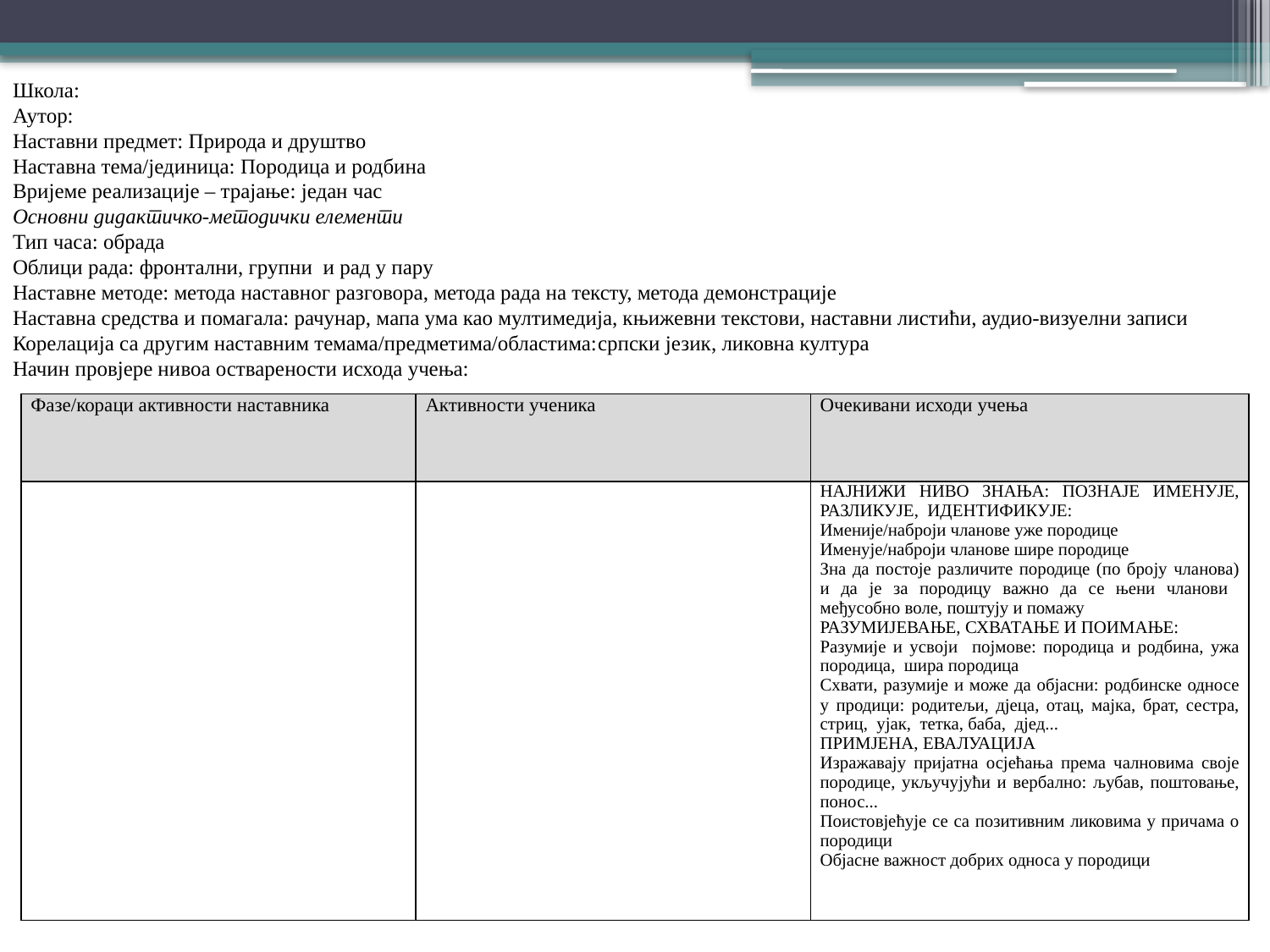

Школа:
Аутор:
Наставни предмет: Природа и друштво
Наставна тема/јединица: Породица и родбина
Вријеме реализације – трајањe: један час
Основни дидактичко-методички елементи
Тип часа: обрада
Облици рада: фронтални, групни  и рад у пару
Наставне методе: метода наставног разговора, метода рада на тексту, метода демонстрације
Наставна средства и помагала: рачунар, мапа ума као мултимедија, књижевни текстови, наставни листићи, аудио-визуелни записи
Корелација са другим наставним темама/предметима/областима:српски језик, ликовна култура
Начин провјере нивоа остварености исхода учења:

| Фазе/кораци активности наставника | Активности ученика | Очекивани исходи учења |
| --- | --- | --- |
|  |  | НАЈНИЖИ НИВО ЗНАЊА: ПОЗНАЈЕ ИМЕНУЈЕ, РАЗЛИКУЈЕ, ИДЕНТИФИКУЈЕ: Именије/наброји чланове уже породице Именује/наброји чланове шире породице Зна да постоје различите породице (по броју чланова) и да је за породицу важно да се њени чланови међусобно воле, поштују и помажу РАЗУМИЈЕВАЊЕ, СХВАТАЊЕ И ПОИМАЊЕ: Разумије и усвоји појмове: породица и родбина, ужа породица, шира породица Схвати, разумије и може да објасни: родбинске односе у продици: родитељи, дјеца, отац, мајка, брат, сестра, стриц, ујак, тетка, баба, дјед... ПРИМЈЕНА, ЕВАЛУАЦИЈА Изражавају пријатна осјећања према чалновима своје породице, укључујући и вербално: љубав, поштовање, понос... Поистовјећује се са позитивним ликовима у причама о породици Објасне важност добрих односа у породици |